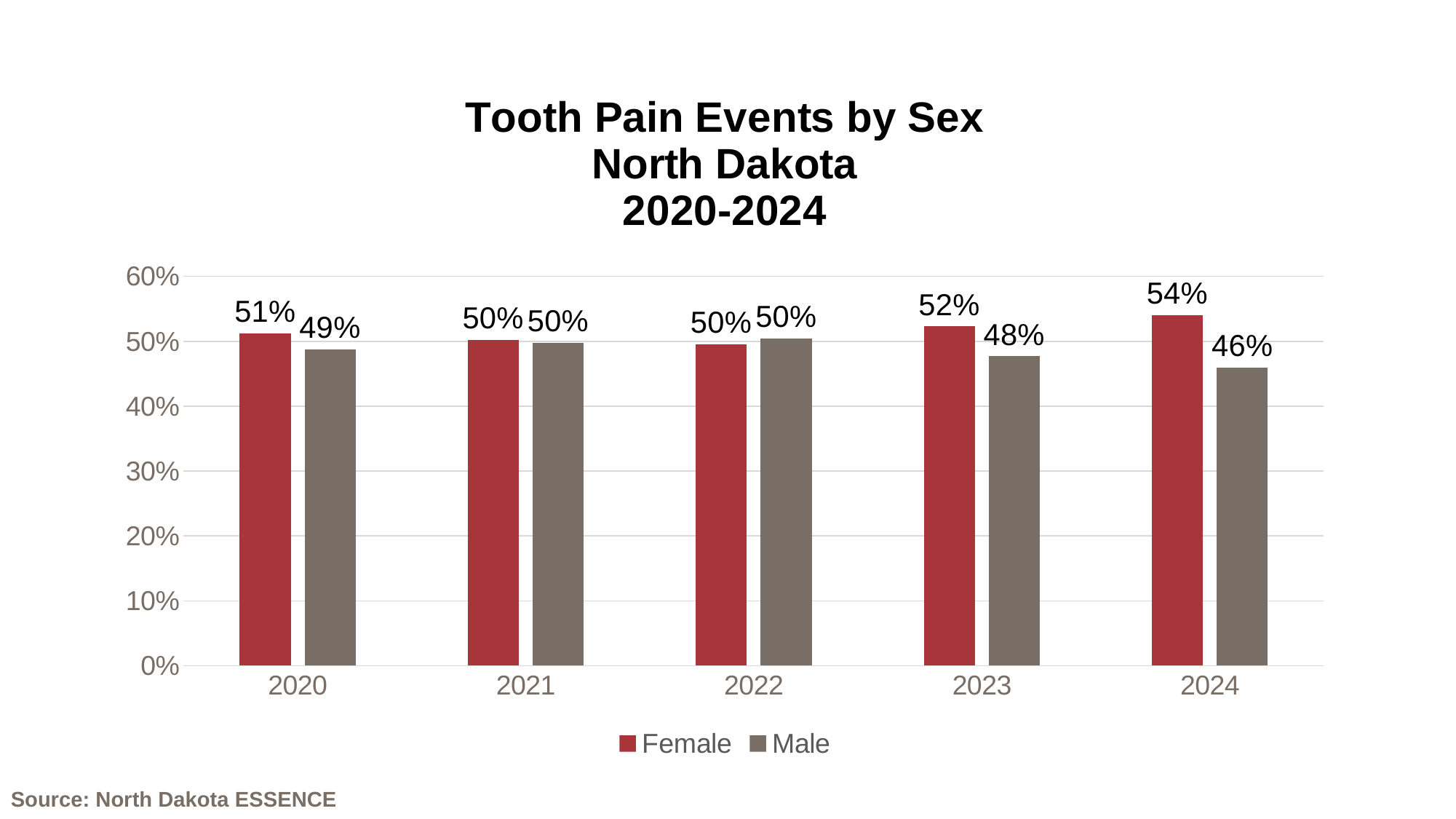

### Chart: Tooth Pain Events by Sex
North Dakota
2020-2024

| Category | Female | Male |
|---|---|---|
| 2020 | 0.512 | 0.488 |
| 2021 | 0.5020876826722338 | 0.49791231732776625 |
| 2022 | 0.49510268562401266 | 0.5048973143759874 |
| 2023 | 0.5230024213075061 | 0.476997578692494 |
| 2024 | 0.5399787910922588 | 0.45980911983032874 |
Source: North Dakota ESSENCE